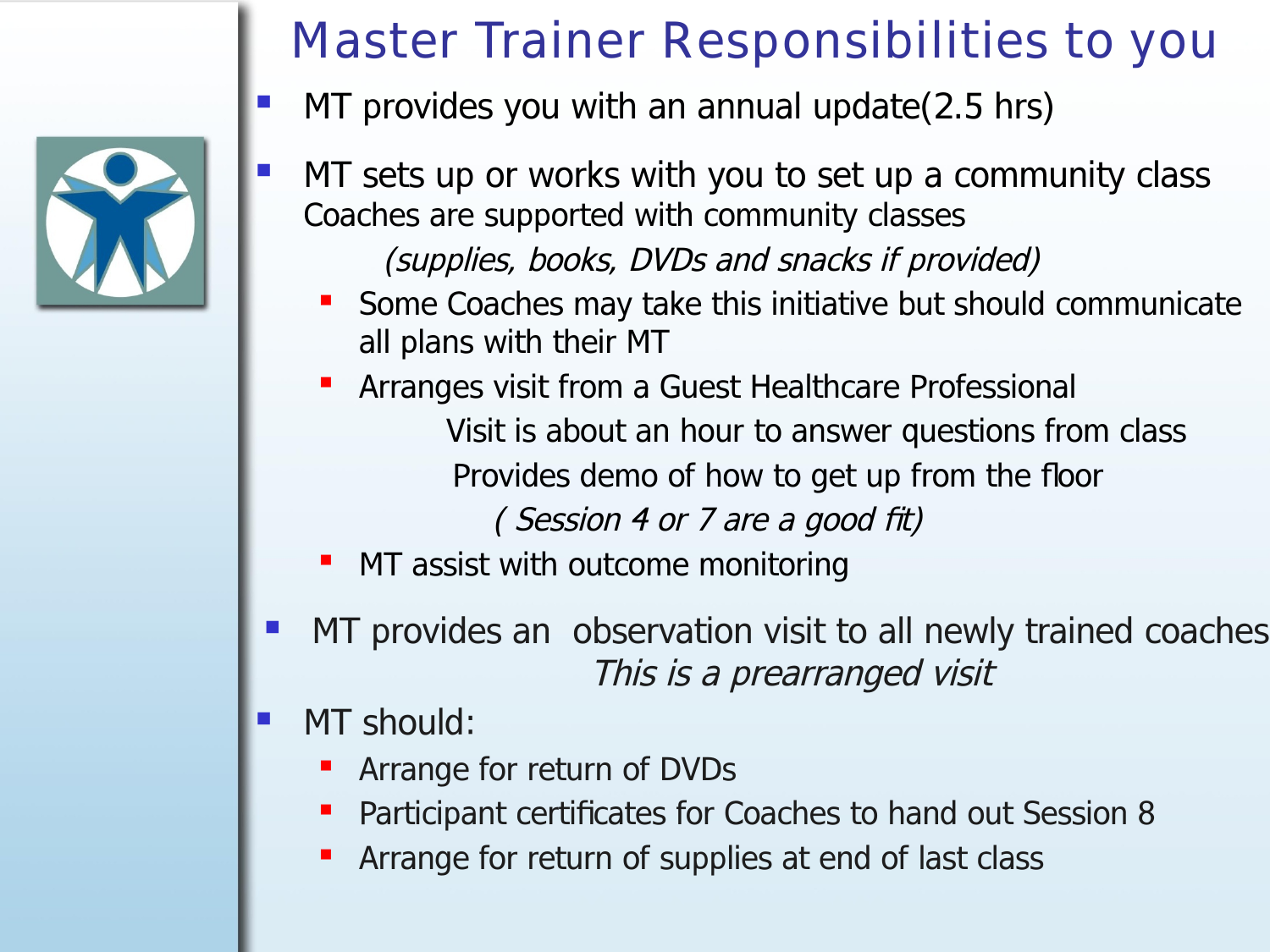

# Master Trainer Responsibilities to you

MT provides you with an annual update(2.5 hrs)

MT sets up or works with you to set up a community class Coaches are supported with community classes
(supplies, books, DVDs and snacks if provided)
Some Coaches may take this initiative but should communicate all plans with their MT
Arranges visit from a Guest Healthcare Professional
Visit is about an hour to answer questions from class
       Provides demo of how to get up from the floor
           ( Session 4 or 7 are a good fit)
MT assist with outcome monitoring

MT provides an  observation visit to all newly trained coaches This is a prearranged visit
MT should:
Arrange for return of DVDs
Participant certificates for Coaches to hand out Session 8
Arrange for return of supplies at end of last class